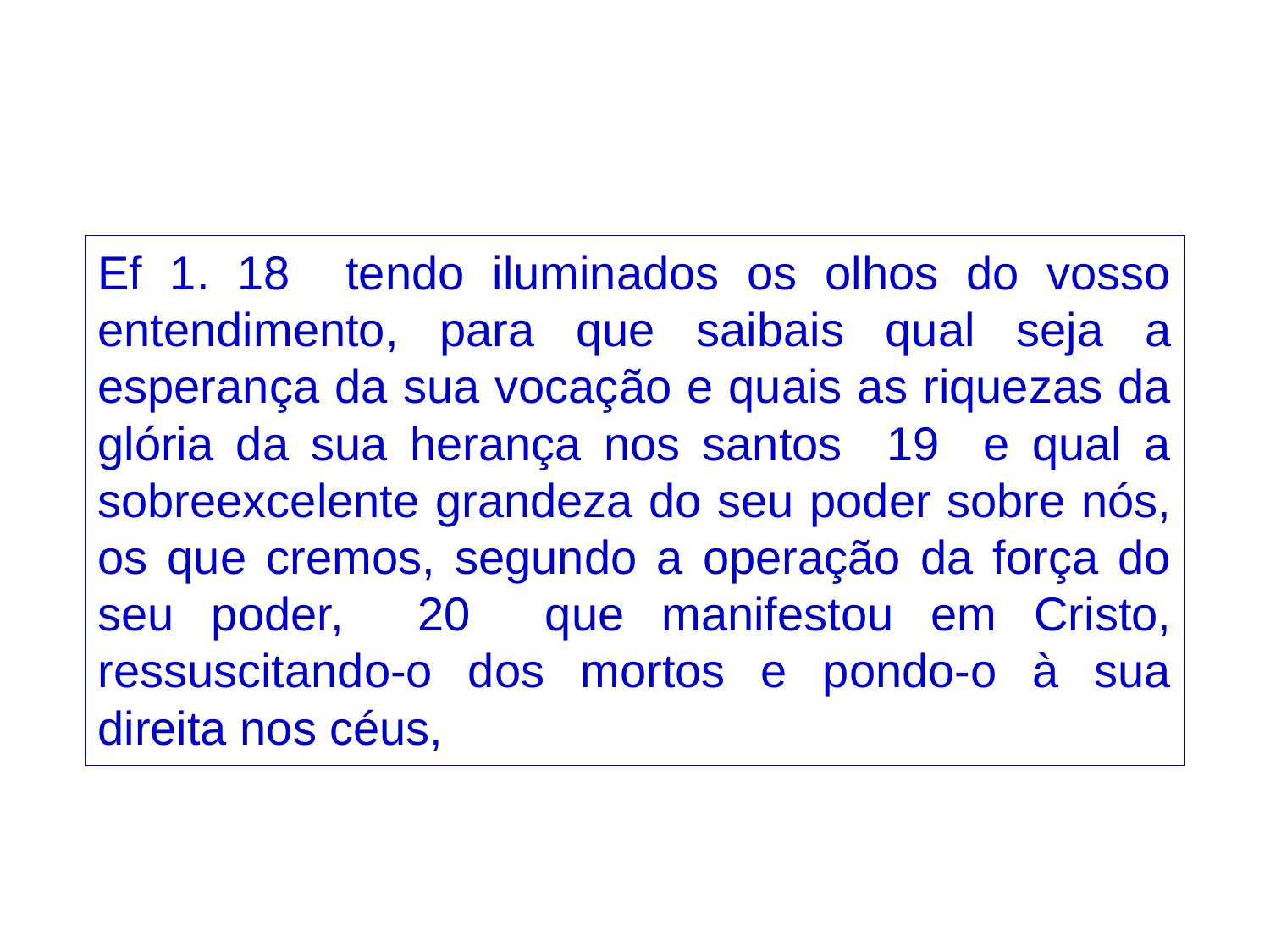

Ef 1. 18  tendo iluminados os olhos do vosso entendimento, para que saibais qual seja a esperança da sua vocação e quais as riquezas da glória da sua herança nos santos  19  e qual a sobreexcelente grandeza do seu poder sobre nós, os que cremos, segundo a operação da força do seu poder,  20  que manifestou em Cristo, ressuscitando-o dos mortos e pondo-o à sua direita nos céus,